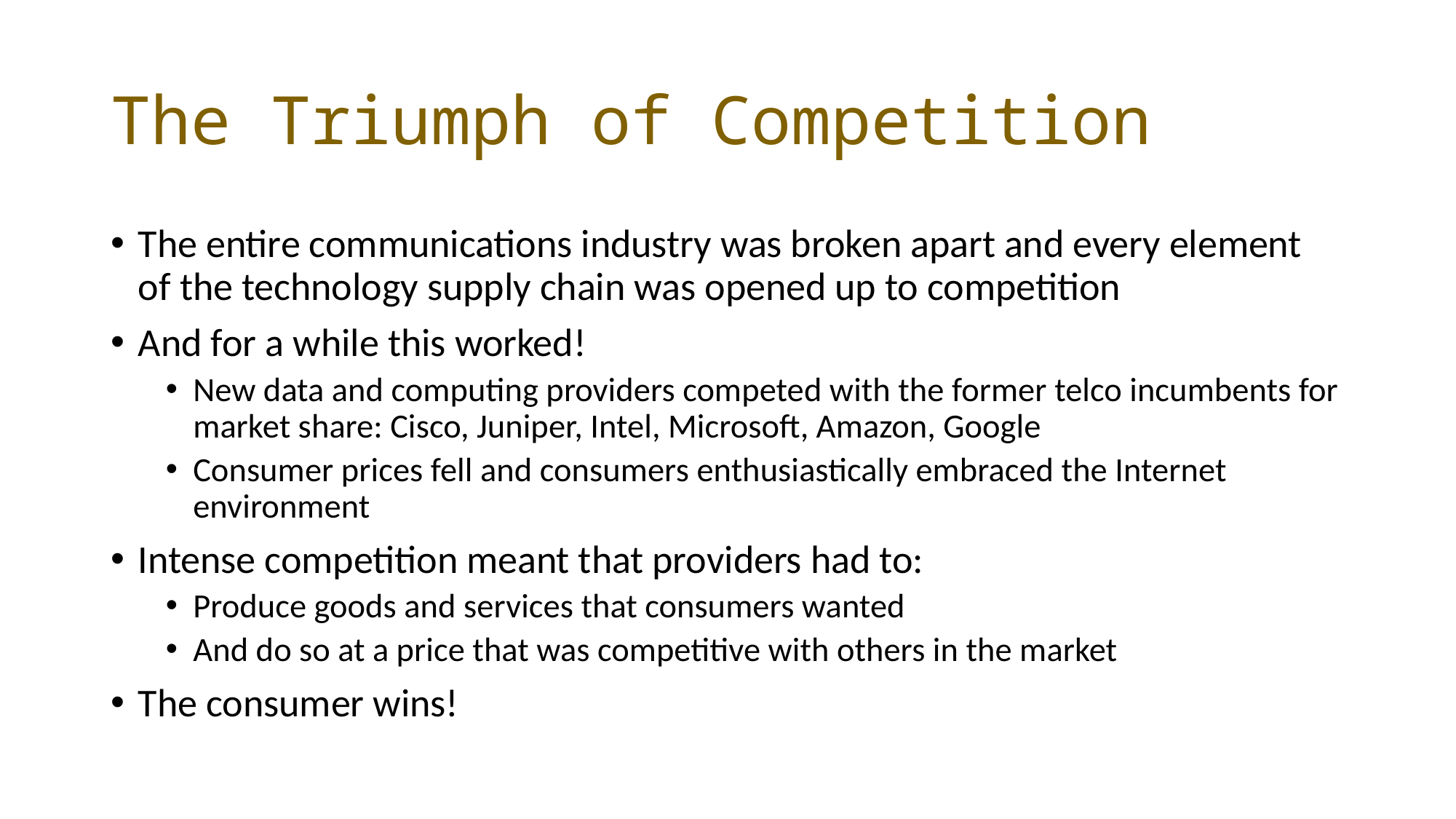

# The Triumph of Competition
The entire communications industry was broken apart and every element of the technology supply chain was opened up to competition
And for a while this worked!
New data and computing providers competed with the former telco incumbents for market share: Cisco, Juniper, Intel, Microsoft, Amazon, Google
Consumer prices fell and consumers enthusiastically embraced the Internet environment
Intense competition meant that providers had to:
Produce goods and services that consumers wanted
And do so at a price that was competitive with others in the market
The consumer wins!